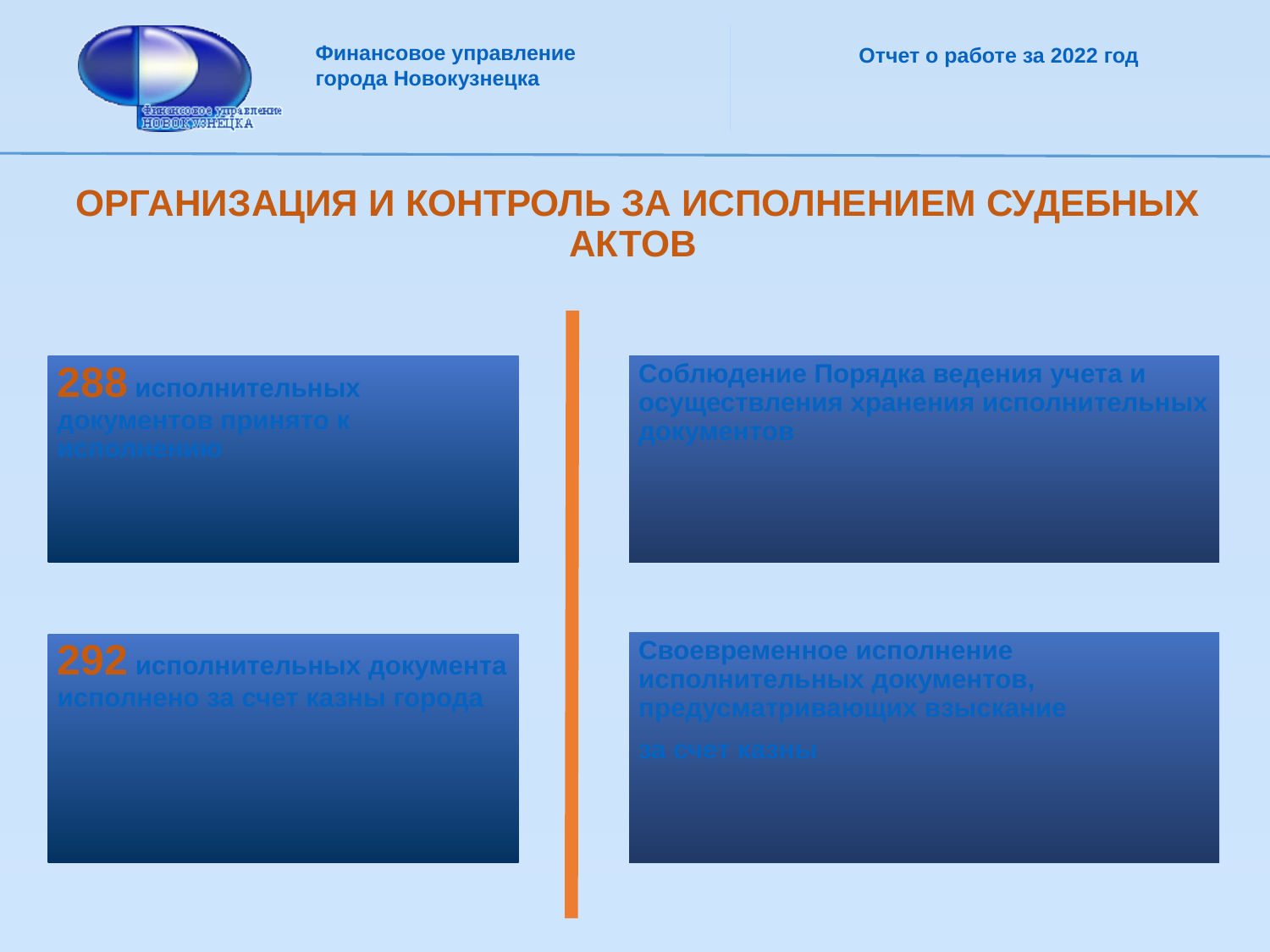

# ОРГАНИЗАЦИЯ И КОНТРОЛЬ ЗА ИСПОЛНЕНИЕМ СУДЕБНЫХ АКТОВ
288 исполнительных документов принято к исполнению
Соблюдение Порядка ведения учета и осуществления хранения исполнительных документов
Своевременное исполнение исполнительных документов, предусматривающих взыскание
за счет казны
292 исполнительных документа исполнено за счет казны города